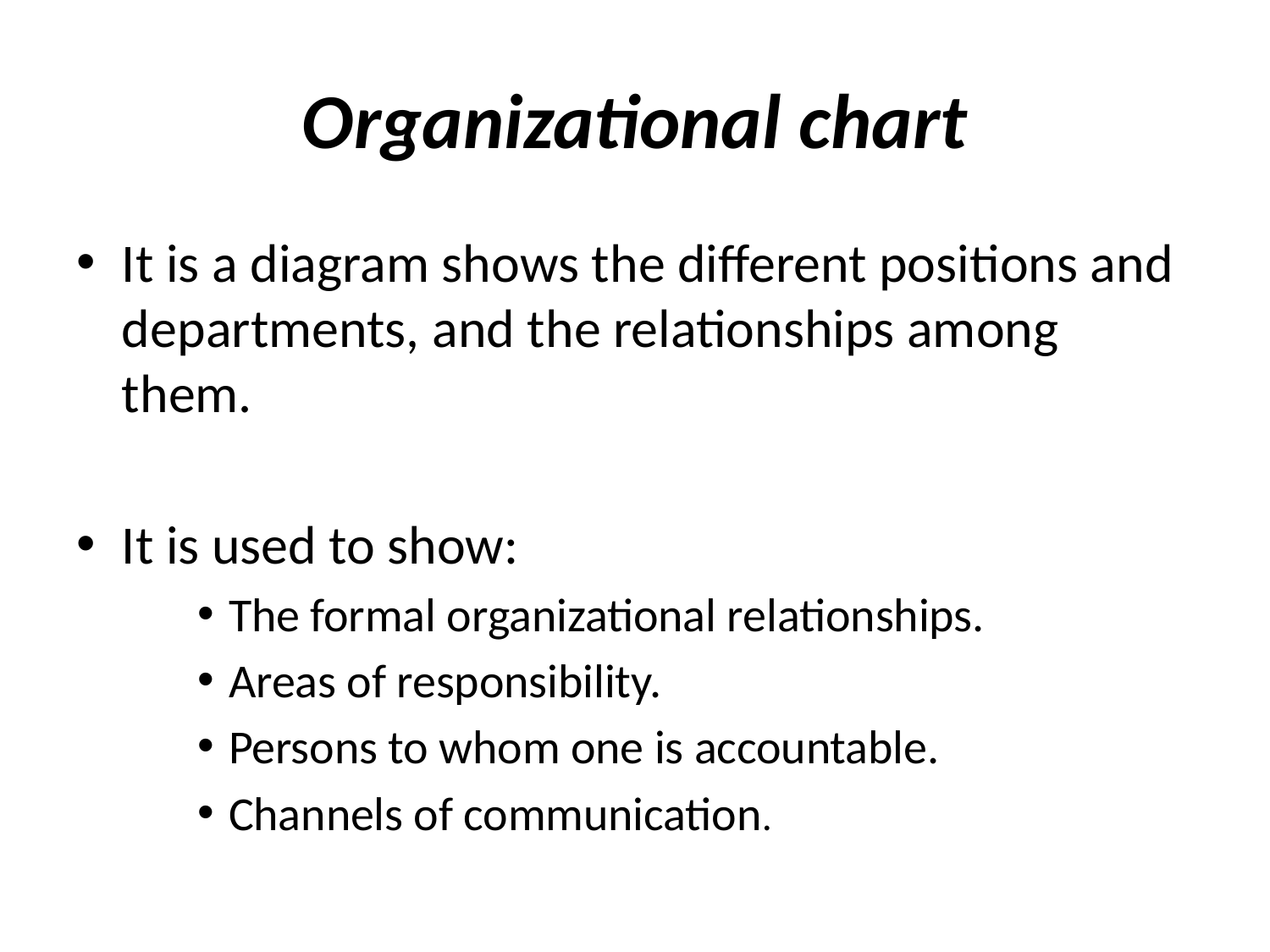

# Organizational chart
It is a diagram shows the different positions and departments, and the relationships among them.

It is used to show:
The formal organizational relationships.
Areas of responsibility.
Persons to whom one is accountable.
Channels of communication.